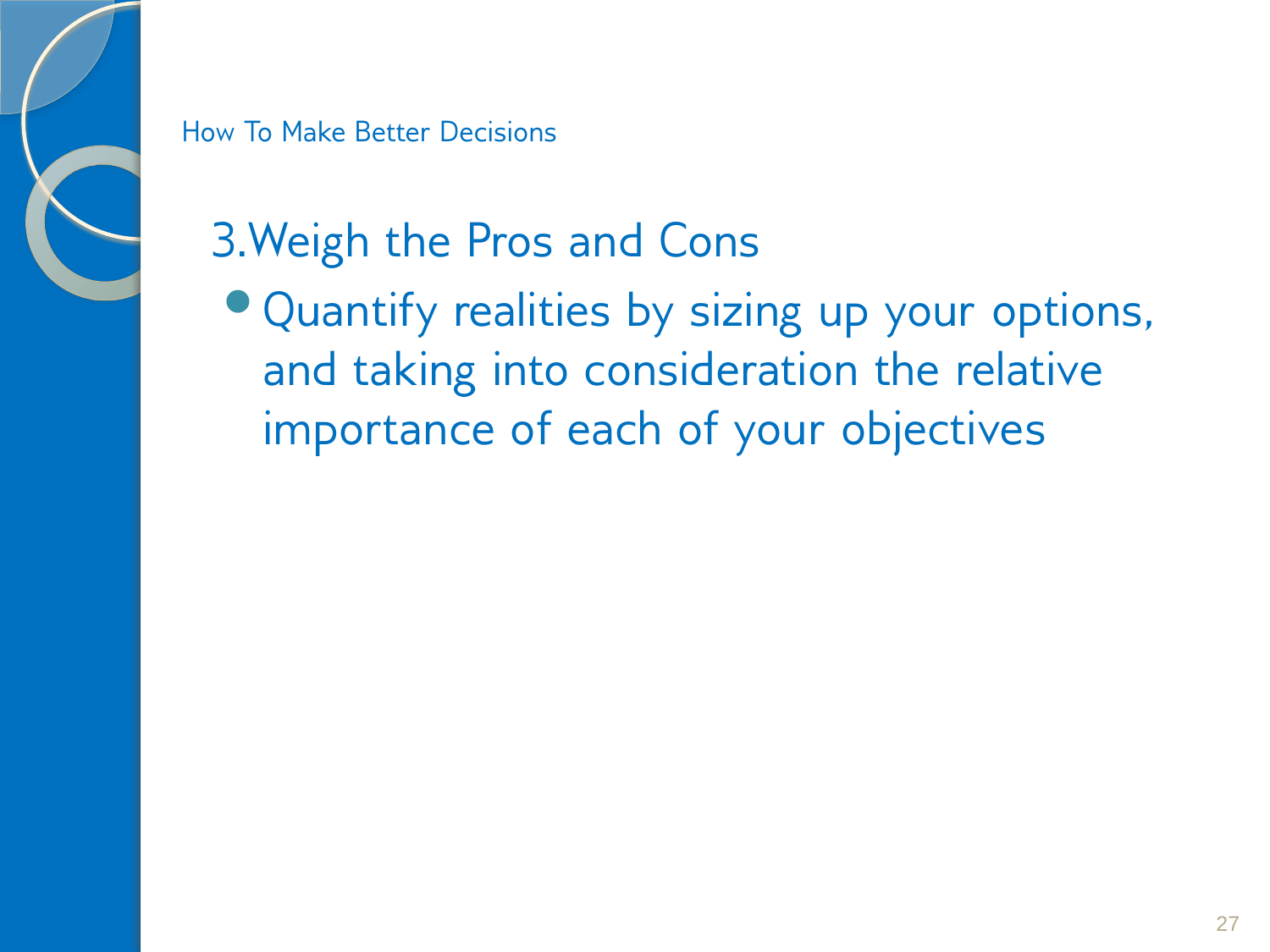

# How To Make Better Decisions
3.Weigh the Pros and Cons
Quantify realities by sizing up your options, and taking into consideration the relative importance of each of your objectives

27